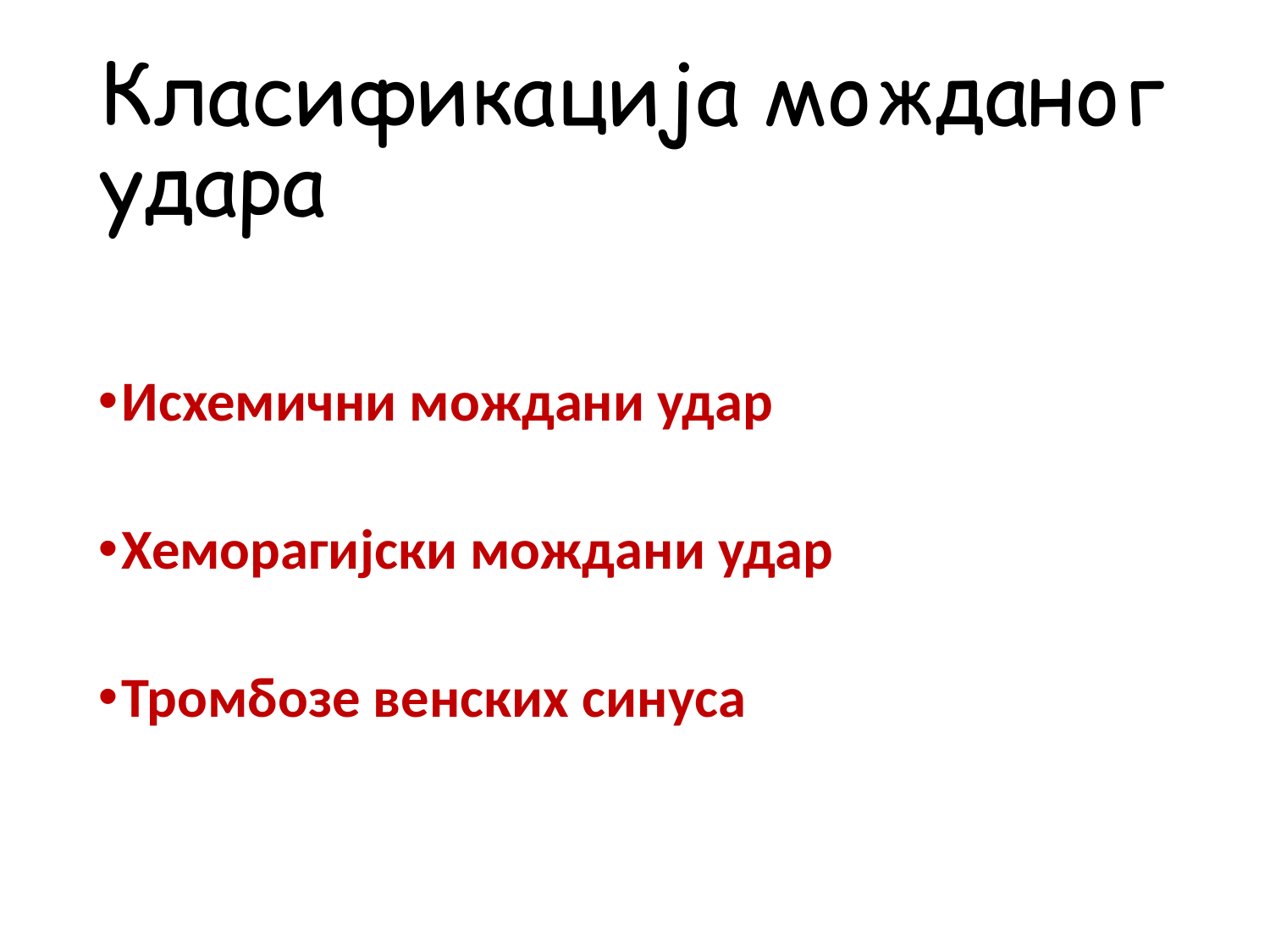

# Класификација можданог удара
Исхемични мождани удар

Хеморагијски мождани удар

Тромбозе венских синуса